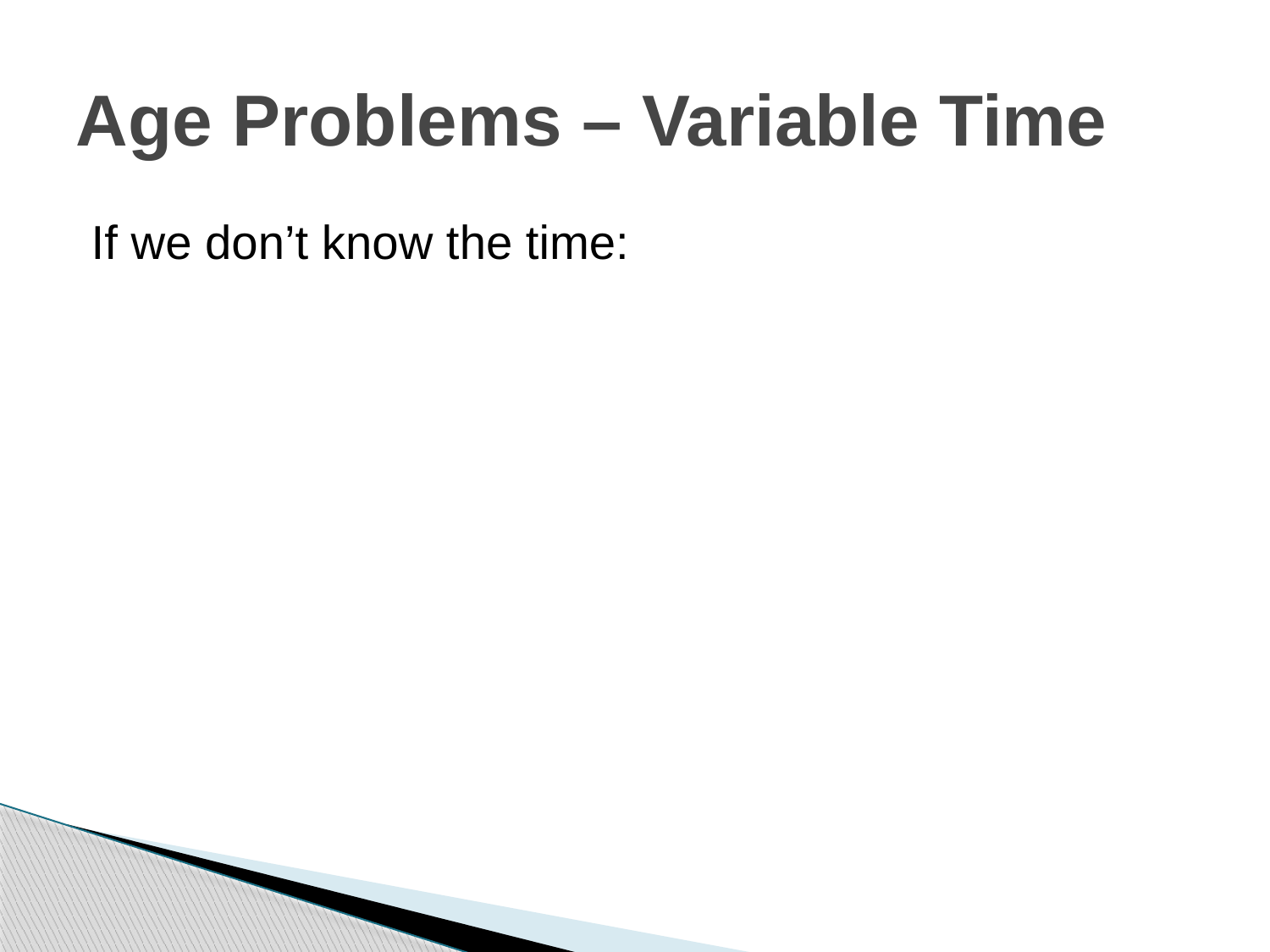

# Age Problems – Variable Time
If we don’t know the time: